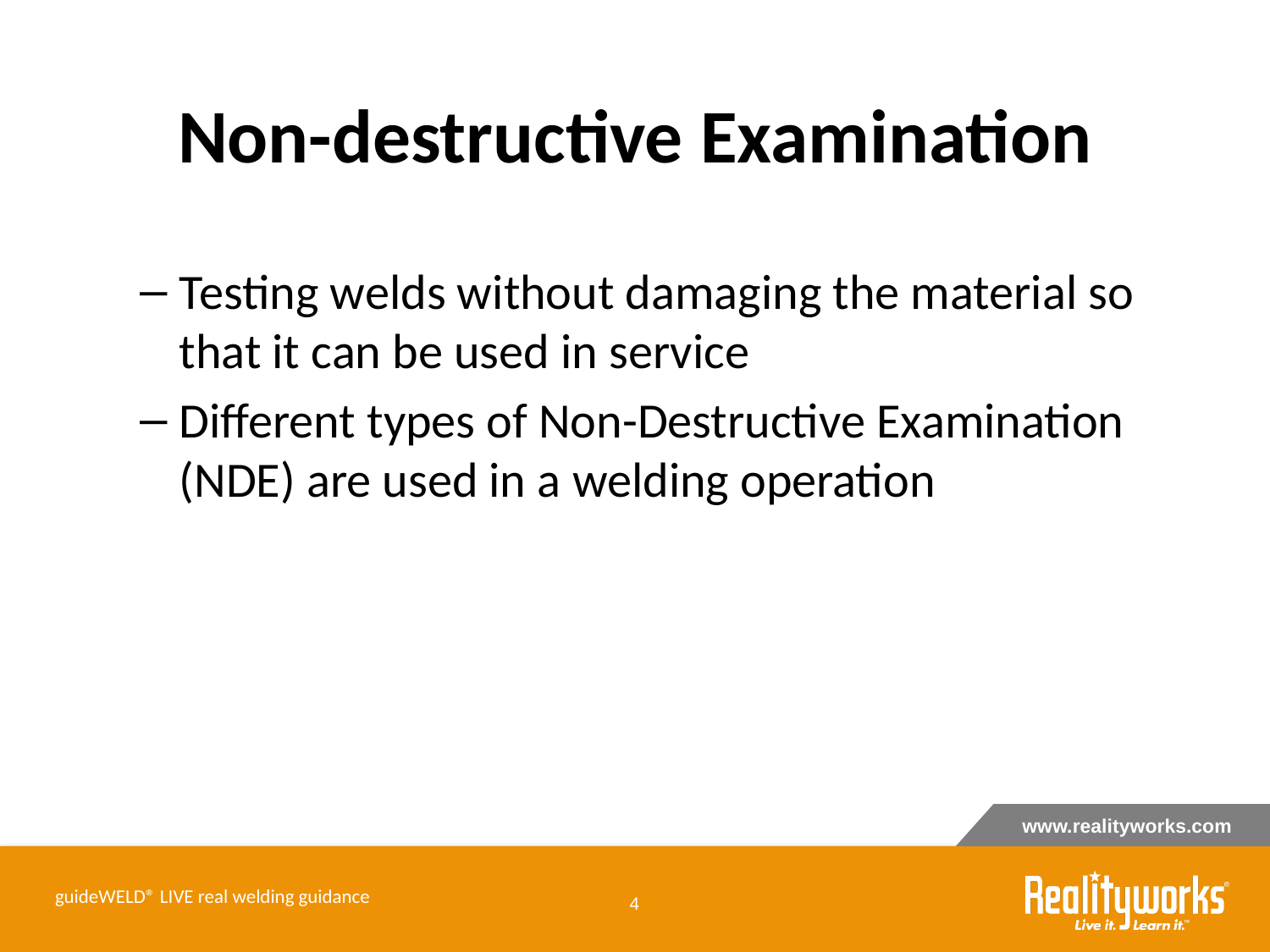

# Non-destructive Examination
Testing welds without damaging the material so that it can be used in service
Different types of Non-Destructive Examination (NDE) are used in a welding operation

guideWELD® LIVE real welding guidance
4